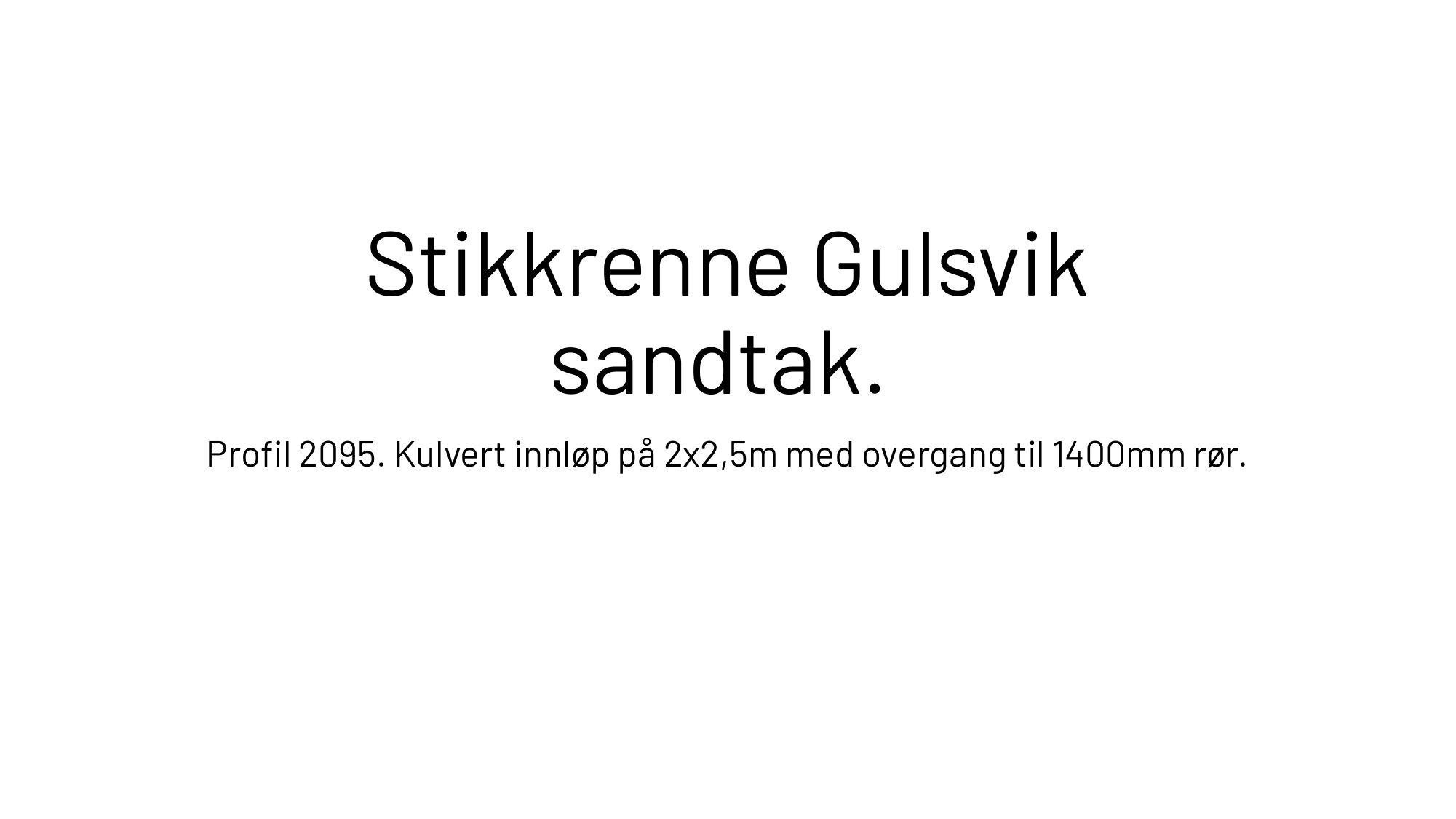

# Stikkrenne Gulsvik sandtak.
Profil 2095. Kulvert innløp på 2x2,5m med overgang til 1400mm rør.